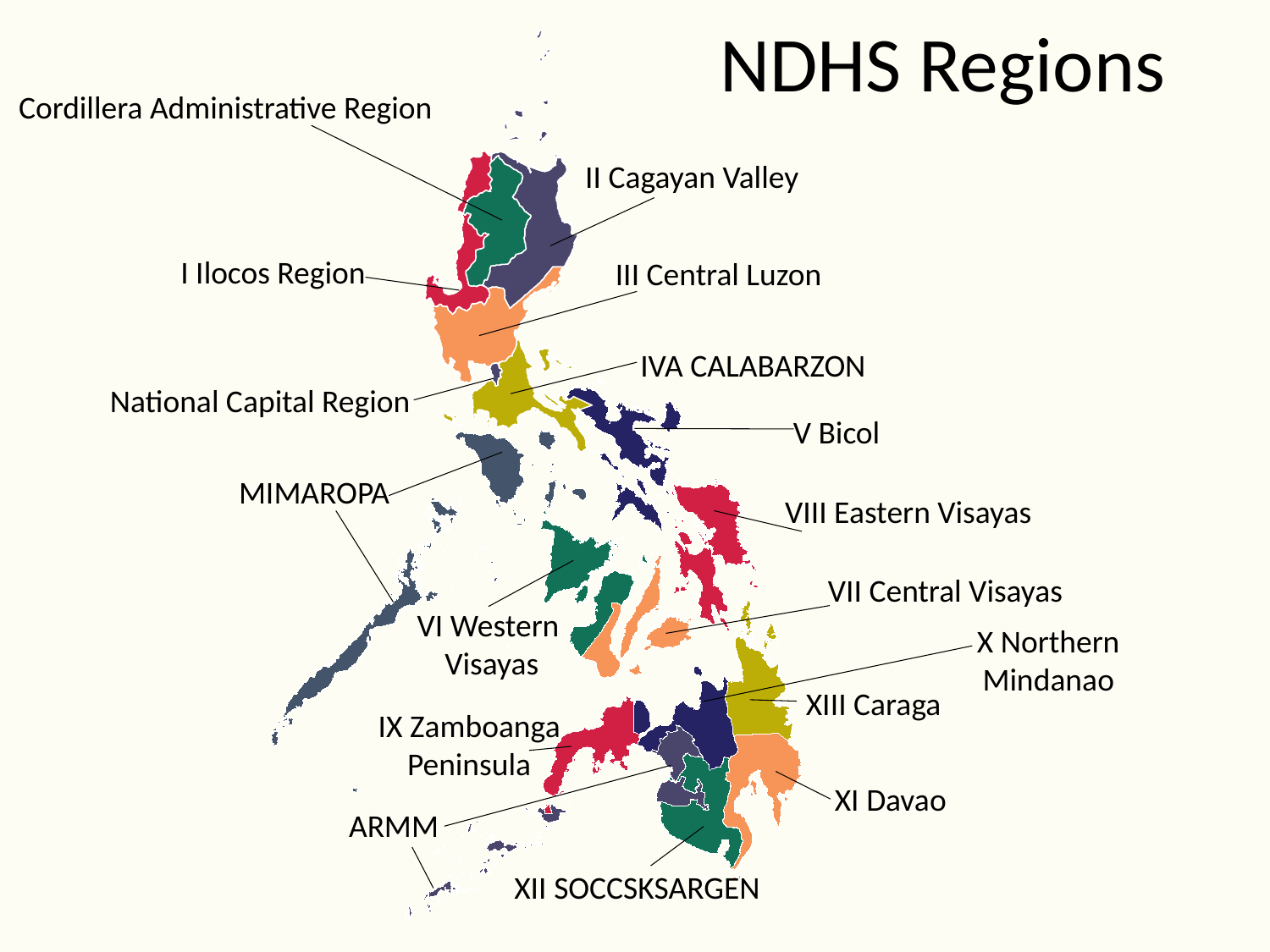

# NDHS Regions

Cordillera Administrative Region

II Cagayan Valley

I Ilocos Region

III Central Luzon

IVA CALABARZON

National Capital Region

V Bicol

MIMAROPA

VIII Eastern Visayas

VII Central Visayas

VI Western
Visayas

X Northern Mindanao

XIII Caraga

IX Zamboanga Peninsula

XI Davao

ARMM

XII SOCCSKSARGEN